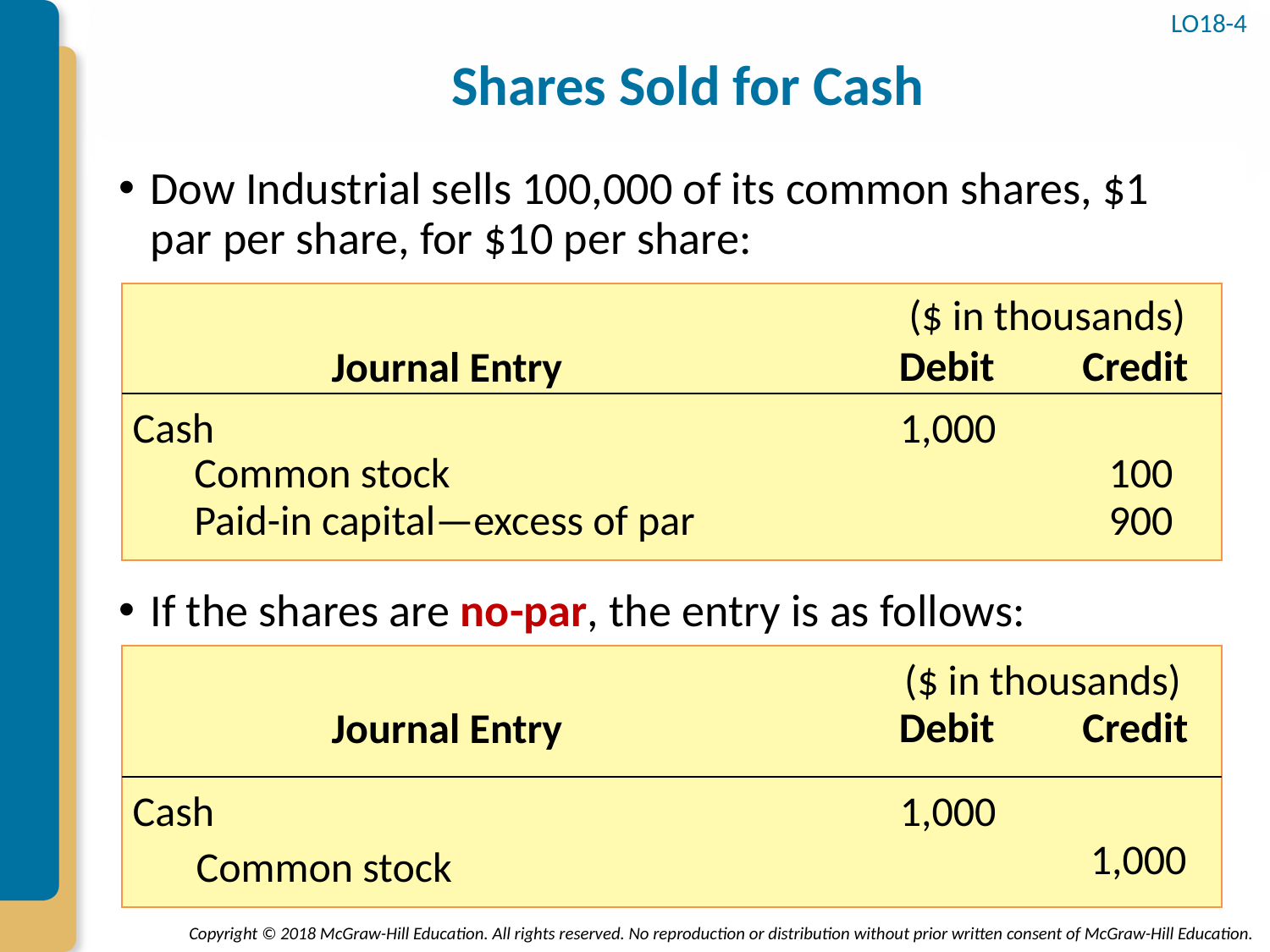

# Shares Sold for Cash
LO18-4
Dow Industrial sells 100,000 of its common shares, $1 par per share, for $10 per share:

If the shares are no-par, the entry is as follows:

($ in thousands)

Debit
Credit
Journal Entry
Cash
1,000
	Common stock
100
	Paid-in capital—excess of par
900

($ in thousands)
Debit
Credit
Journal Entry
Cash
1,000
1,000
	Common stock